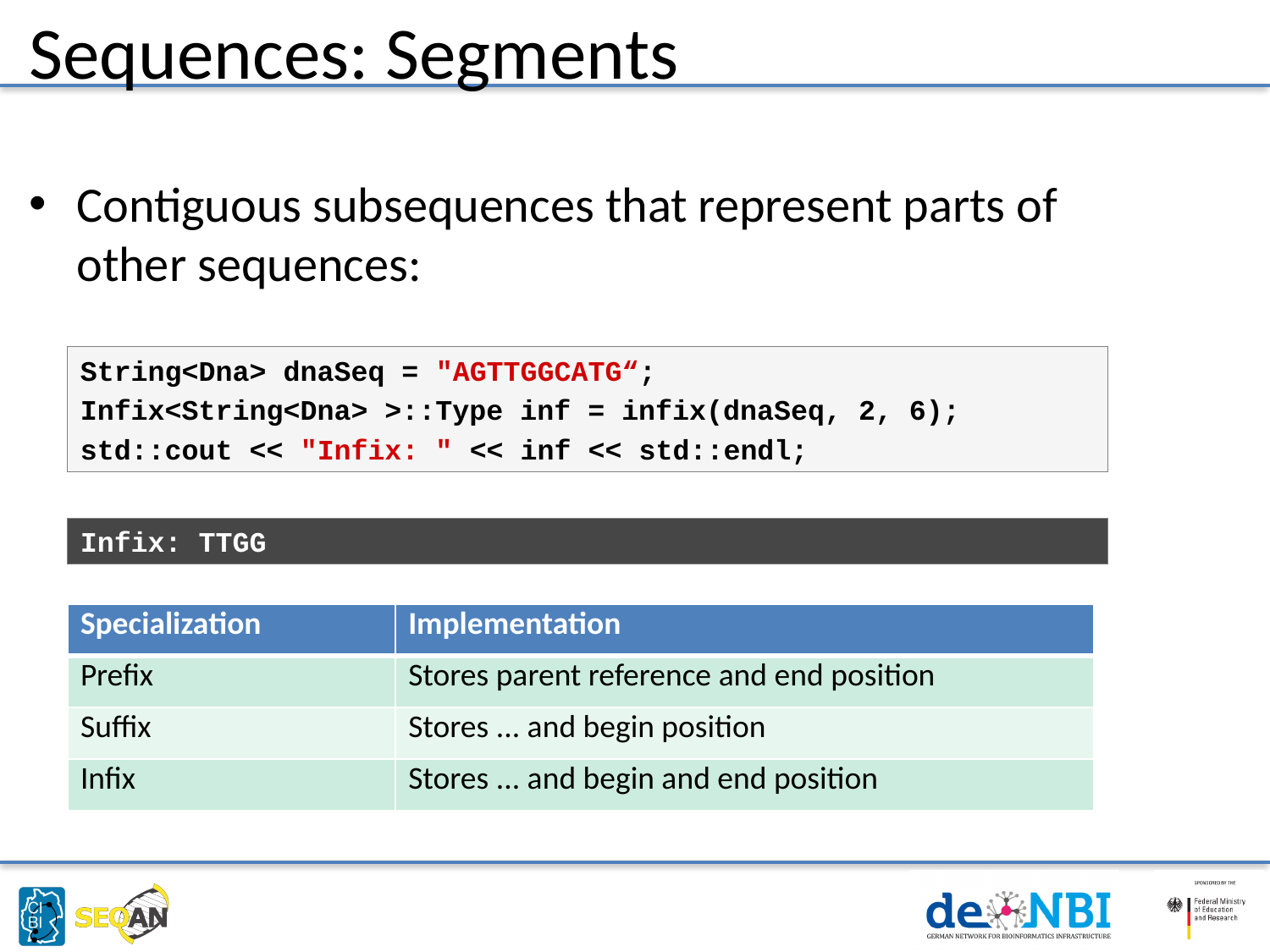

Sequences: Segments
Contiguous subsequences that represent parts of other sequences:

String<Dna> dnaSeq = "AGTTGGCATG“;
Infix<String<Dna> >::Type inf = infix(dnaSeq, 2, 6);
std::cout << "Infix: " << inf << std::endl;
Infix: TTGG
| Specialization | Implementation |
| --- | --- |
| Prefix | Stores parent reference and end position |
| Suffix | Stores ... and begin position |
| Infix | Stores ... and begin and end position |